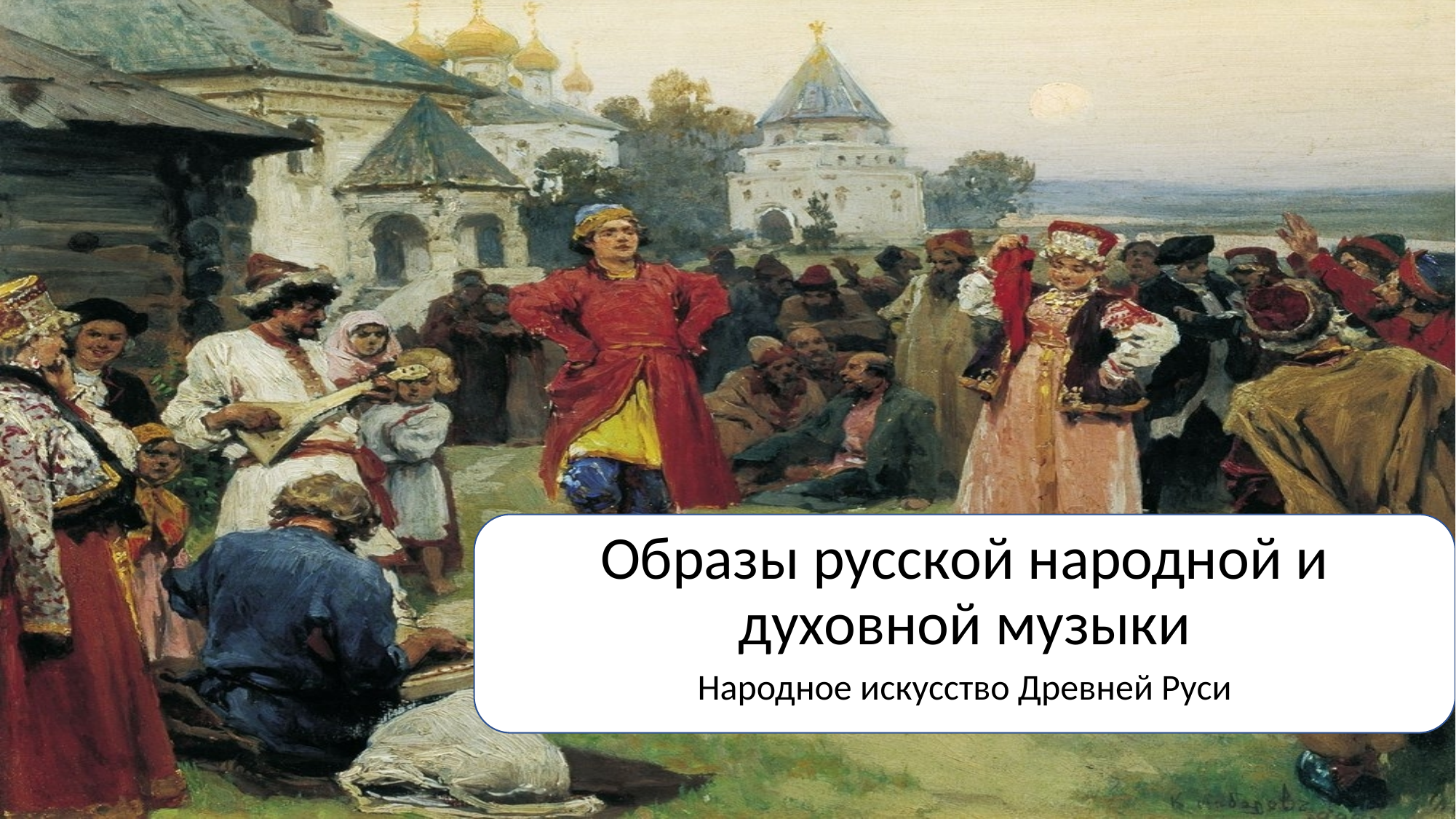

# Образы русской народной и духовной музыки
Народное искусство Древней Руси